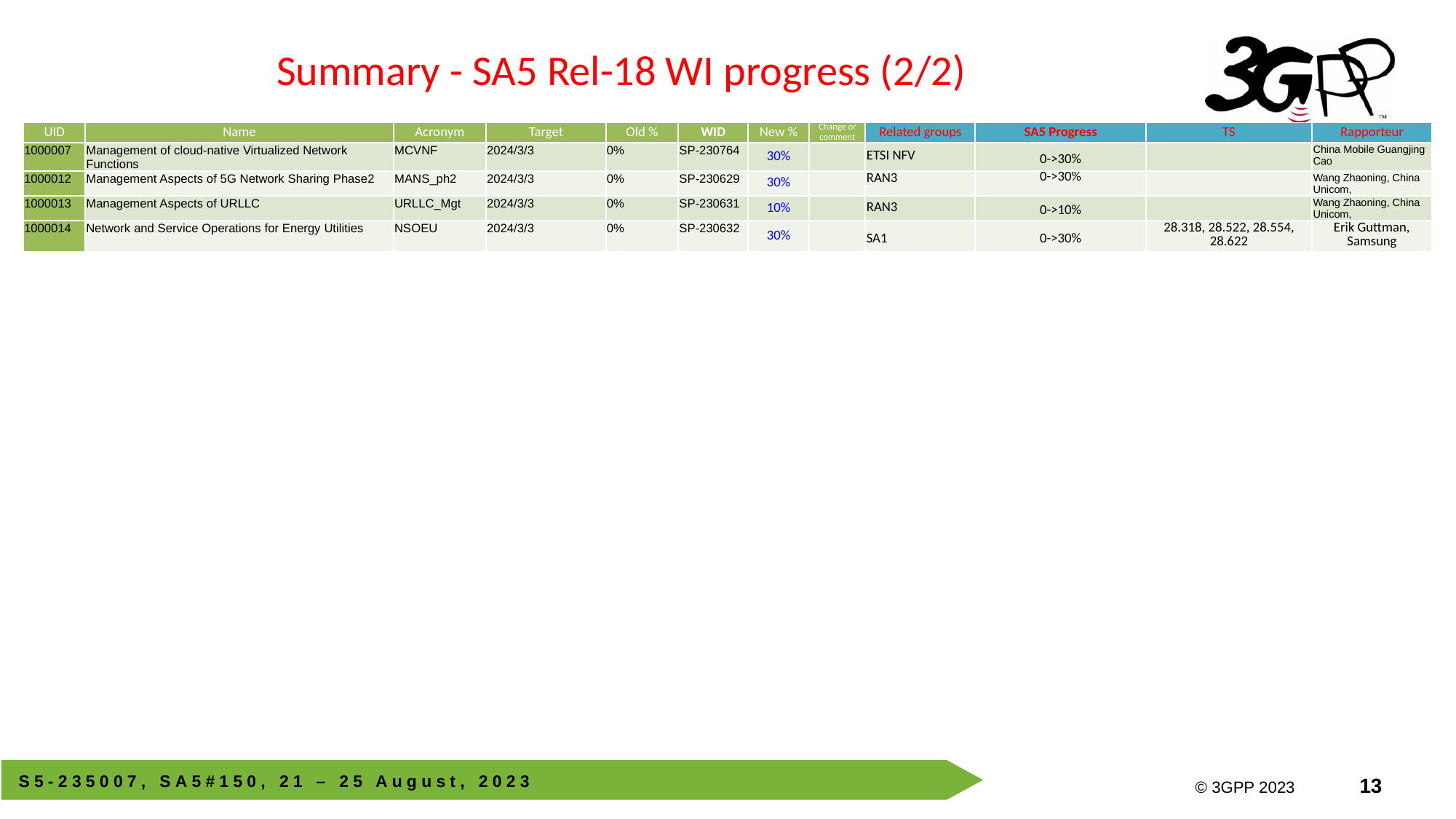

# Summary - SA5 Rel-18 WI progress (2/2)
| UID | Name | Acronym | Target | Old % | WID | New % | Change or comment | Related groups | SA5 Progress | TS | Rapporteur |
| --- | --- | --- | --- | --- | --- | --- | --- | --- | --- | --- | --- |
| 1000007 | Management of cloud-native Virtualized Network Functions | MCVNF | 2024/3/3 | 0% | SP-230764 | 30% |  | ETSI NFV | 0->30% |  | China Mobile Guangjing Cao |
| 1000012 | Management Aspects of 5G Network Sharing Phase2 | MANS\_ph2 | 2024/3/3 | 0% | SP-230629 | 30% |  | RAN3 | 0->30% |  | Wang Zhaoning, China Unicom, |
| 1000013 | Management Aspects of URLLC | URLLC\_Mgt | 2024/3/3 | 0% | SP-230631 | 10% |  | RAN3 | 0->10% |  | Wang Zhaoning, China Unicom, |
| 1000014 | Network and Service Operations for Energy Utilities | NSOEU | 2024/3/3 | 0% | SP-230632 | 30% |  | SA1 | 0->30% | 28.318, 28.522, 28.554, 28.622 | Erik Guttman, Samsung |